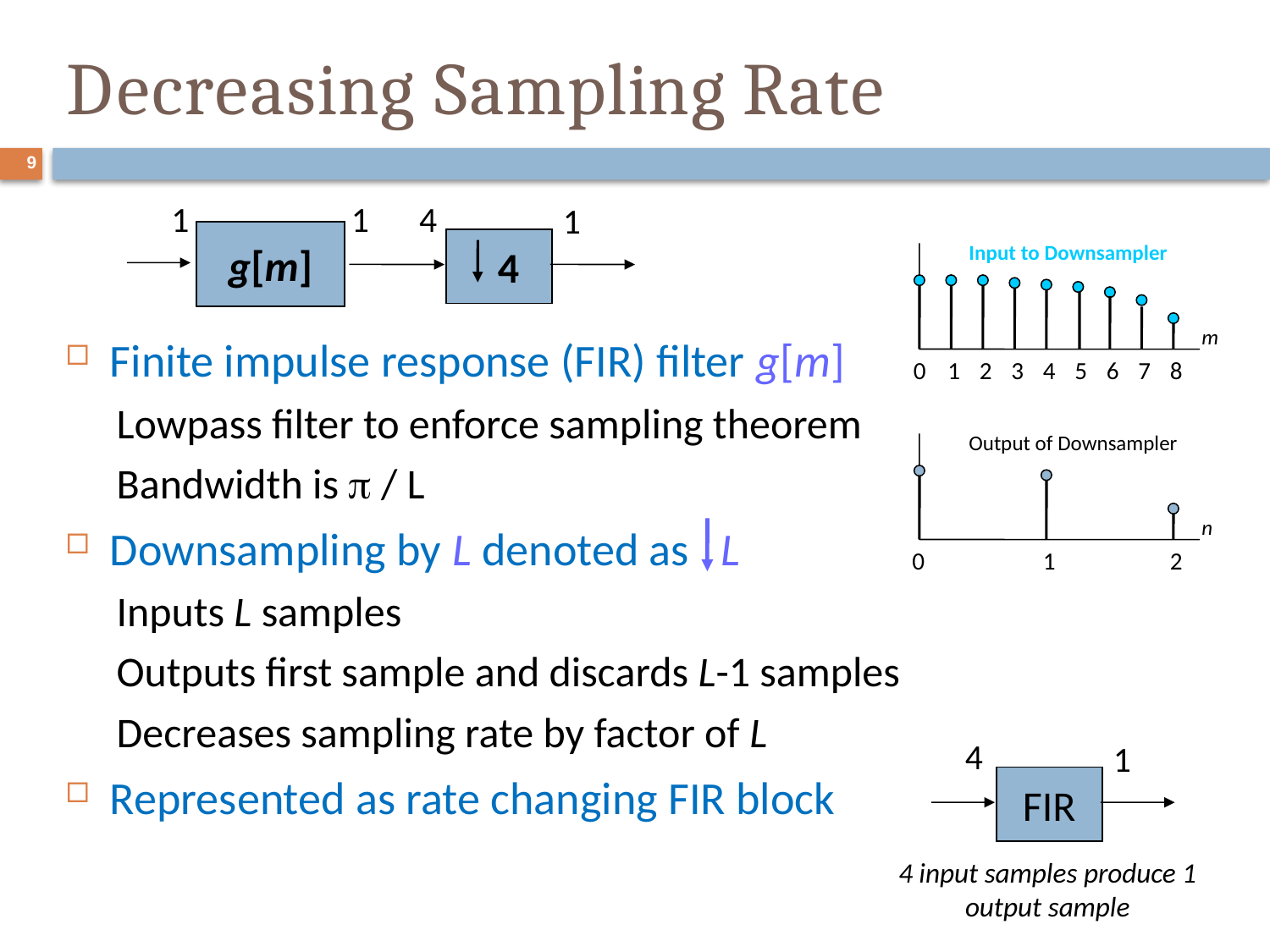

Decreasing Sampling Rate
9

Finite impulse response (FIR) filter g[m]
Lowpass filter to enforce sampling theorem
Bandwidth is π / L
Downsampling by L denoted as   L
Inputs L samples
Outputs first sample and discards L-1 samples
Decreases sampling rate by factor of L
Represented as rate changing FIR block
1
1
4
1
g[m]
  4

Input to Downsampler

m
0

1
2
3
4
5
6
7
8
Output of Downsampler

n
0

1
2

4
1
FIR

4 input samples produce 1 output sample